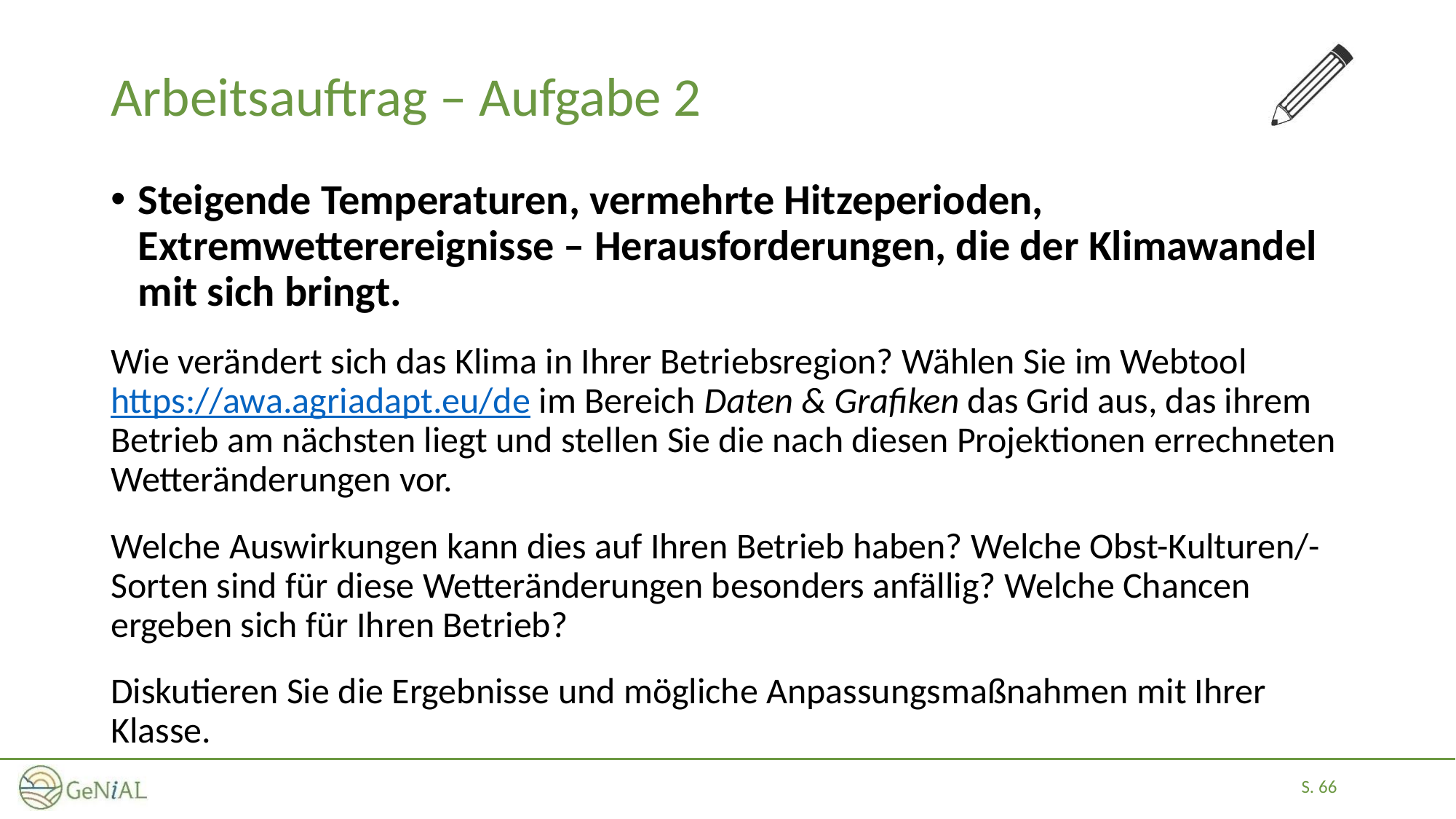

# Arbeitsauftrag – Aufgabe 2
Steigende Temperaturen, vermehrte Hitzeperioden, Extremwetterereignisse – Herausforderungen, die der Klimawandel mit sich bringt.
Wie verändert sich das Klima in Ihrer Betriebsregion? Wählen Sie im Webtool https://awa.agriadapt.eu/de im Bereich Daten & Grafiken das Grid aus, das ihrem Betrieb am nächsten liegt und stellen Sie die nach diesen Projektionen errechneten Wetteränderungen vor.
Welche Auswirkungen kann dies auf Ihren Betrieb haben? Welche Obst-Kulturen/-Sorten sind für diese Wetteränderungen besonders anfällig? Welche Chancen ergeben sich für Ihren Betrieb?
Diskutieren Sie die Ergebnisse und mögliche Anpassungsmaßnahmen mit Ihrer Klasse.